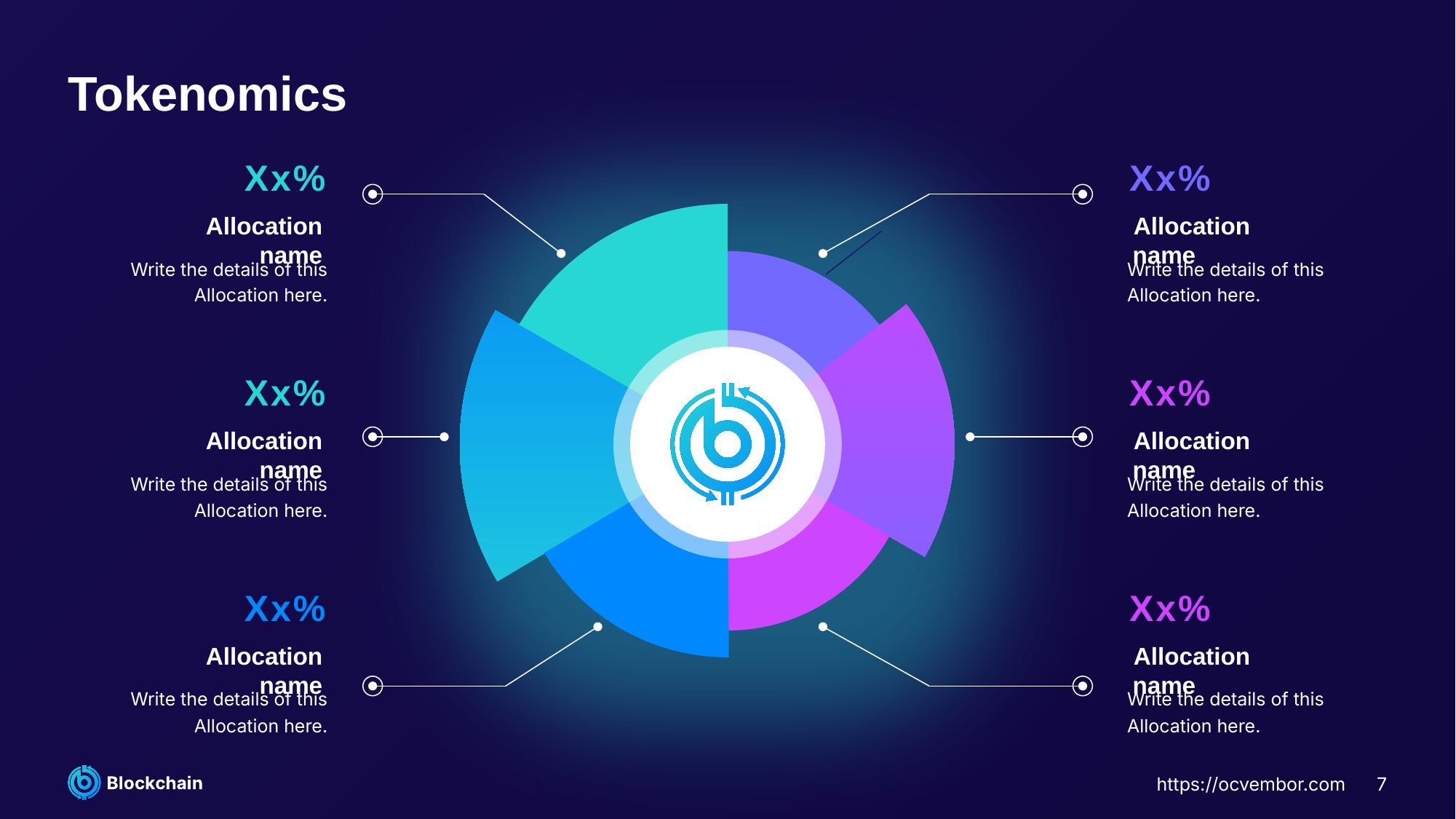

# Tokenomics
Xx%
Xx%

Allocation name
Allocation name
Write the details of this Allocation here.
Write the details of this Allocation here.

Xx%
Xx%
Allocation name
Allocation name

Write the details of this Allocation here.
Write the details of this Allocation here.
Xx%
Xx%
Allocation name
Allocation name

Write the details of this Allocation here.
Write the details of this Allocation here.